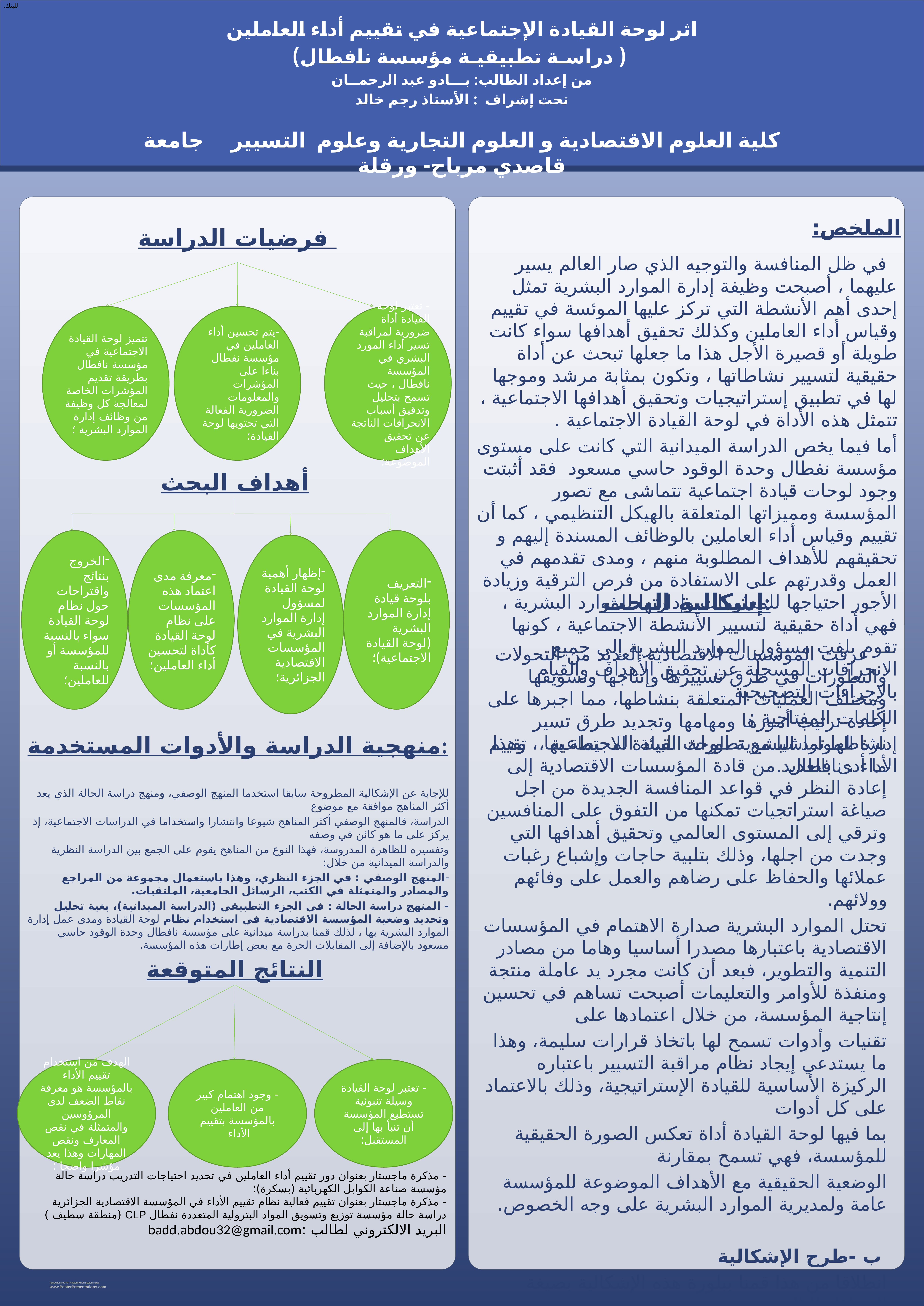

للبنك.

اثر لوحة القيادة الإجتماعية في تقييم أداء العاملين
 ( دراسـة تطبيقيـة مؤسسة نافطال)

من إعداد الطالب: بـــادو عبد الرحمــان
تحت إشراف  : الأستاذ رجم خالد

كلية العلوم الاقتصادية و العلوم التجارية وعلوم  التسيير     جامعة قاصدي مرباح- ورقلة

فرضيات الدراسة
الملخص:
  في ظل المنافسة والتوجيه الذي صار العالم يسير عليهما ، أصبحت وظيفة إدارة الموارد البشرية تمثل إحدى أهم الأنشطة التي تركز عليها الموئسة في تقييم وقياس أداء العاملين وكذلك تحقيق أهدافها سواء كانت طويلة أو قصيرة الأجل هذا ما جعلها تبحث عن أداة حقيقية لتسيير نشاطاتها ، وتكون بمثابة مرشد وموجها لها في تطبيق إستراتيجيات وتحقيق أهدافها الاجتماعية ، تتمثل هذه الأداة في لوحة القيادة الاجتماعية .
أما فيما يخص الدراسة الميدانية التي كانت على مستوى مؤسسة نفطال وحدة الوقود حاسي مسعود  فقد أثبتت وجود لوحات قيادة اجتماعية تتماشى مع تصور المؤسسة ومميزاتها المتعلقة بالهيكل التنظيمي ، كما أن تقييم وقياس أداء العاملين بالوظائف المسندة إليهم و تحقيقهم للأهداف المطلوبة منهم ، ومدى تقدمهم في العمل وقدرتهم على الاستفادة من فرص الترقية وزيادة الأجور احتياجها للمعلومات وإدارتها للموارد البشرية ، فهي أداة حقيقية لتسيير الأنشطة الاجتماعية ، كونها تقوم بلفت مسؤول الموارد البشرية إلى جميع الانحرافات المسجلة عن تحقيق الأهداف والقيام بالإجراءات التصحيحية
الكلمات المفتاحية :
إدارة الموارد البشرية ،لوحة القيادة الاجتماعية ،  تقييم الأداء ، نافطال .
-يتم تحسين أداء العاملين في مؤسسة نفطال بناءا على المؤشرات والمعلومات الضرورية الفعالة التي تحتويها لوحة القيادة؛
- تعتبر لوحة القيادة أداة ضرورية لمراقبة تسير أداء المورد البشري في المؤسسة نافطال ، حيث تسمح بتحليل وتدقيق أسباب الانحرافات الناتجة عن تحقيق الأهداف الموضوعة؛
تتميز لوحة القيادة الاجتماعية في مؤسسة نافطال بطريقة تقديم المؤشرات الخاصة لمعالجة كل وظيفة من وظائف إدارة الموارد البشرية ؛

أهداف البحث
الخروج بنتائج واقتراحات حول نظام لوحة القيادة سواء بالنسبة للمؤسسة أو بالنسبة للعاملين؛
معرفة مدى اعتماد هذه المؤسسات على نظام لوحة القيادة كأداة لتحسين أداء العاملين؛
التعريف بلوحة قيادة إدارة الموارد البشرية (لوحة القيادة الاجتماعية)؛
إظهار أهمية لوحة القيادة لمسؤول إدارة الموارد البشرية في المؤسسات الاقتصادية الجزائرية؛
إشكالية البحث:

   عرفت المؤسسات الاقتصادية العديد من التحولات والتطورات في طرق تسييرها وإنتاجها وتسويقها ومختلف العمليات المتعلقة بنشاطها، مما اجبرها على إعادة ترتيب أمورها ومهامها وتجديد طرق تسير نشاطها تماشيا مع تطورات البيئة المحيطة بها ، وهذا ما أدى بالعديد من قادة المؤسسات الاقتصادية إلى إعادة النظر في قواعد المنافسة الجديدة من اجل صياغة استراتجيات تمكنها من التفوق على المنافسين وترقي إلى المستوى العالمي وتحقيق أهدافها التي وجدت من اجلها، وذلك بتلبية حاجات وإشباع رغبات عملائها والحفاظ على رضاهم والعمل على وفائهم وولائهم.
تحتل الموارد البشرية صدارة الاهتمام في المؤسسات الاقتصادية باعتبارها مصدرا أساسيا وهاما من مصادر التنمية والتطوير، فبعد أن كانت مجرد يد عاملة منتجة ومنفذة للأوامر والتعليمات أصبحت تساهم في تحسين إنتاجية المؤسسة، من خلال اعتمادها على
تقنيات وأدوات تسمح لها باتخاذ قرارات سليمة، وهذا ما يستدعي إيجاد نظام مراقبة التسيير باعتباره الركيزة الأساسية للقيادة الإستراتيجية، وذلك بالاعتماد على كل أدوات
بما فيها لوحة القيادة أداة تعكس الصورة الحقيقية للمؤسسة، فهي تسمح بمقارنة
الوضعية الحقيقية مع الأهداف الموضوعة للمؤسسة عامة ولمديرية الموارد البشرية على وجه الخصوص.

 ب -طرح الإشكالية
انطلاقا من هذا قمنا ببلورة هذه الإشكالية بصيغة التساؤل التالي :
ما مدى فعالية لوحة القيادة الاجتماعية في تقييم أداء العاملين في المؤسسة الاقتصادية ؟

منهجية الدراسة والأدوات المستخدمة:

للإجابة عن الإشكالية المطروحة سابقا استخدما المنهج الوصفي، ومنهج دراسة الحالة الذي يعد أكثر المناهج موافقة مع موضوع
الدراسة، فالمنهج الوصفي أكثر المناهج شيوعا وانتشارا واستخداما في الدراسات الاجتماعية، إذ يركز على ما هو كائن في وصفه
وتفسيره للظاهرة المدروسة، فهذا النوع من المناهج يقوم على الجمع بين الدراسة النظرية والدراسة الميدانية من خلال:
المنهج الوصفي : في الجزء النظري، وهذا باستعمال مجموعة من المراجع والمصادر والمتمثلة في الكتب، الرسائل الجامعية، الملتقيات.
- المنهج دراسة الحالة : في الجزء التطبيقي (الدراسة الميدانية)، بغية تحليل وتحديد وضعية المؤسسة الاقتصادية في استخدام نظام لوحة القيادة ومدى عمل إدارة الموارد البشرية بها ، لذلك قمنا بدراسة ميدانية على مؤسسة نافطال وحدة الوقود حاسي مسعود بالإضافة إلى المقابلات الحرة مع بعض إطارات هذه المؤسسة.

النتائج المتوقعة
الهدف من استخدام تقييم الأداء بالمؤسسة هو معرفة نقاط الضعف لدى المرؤوسين والمتمثلة في نقص المعارف ونقص المهارات وهذا يعد مؤشرا واضحا ؛
- وجود اهتمام كبير من العاملين بالمؤسسة بتقييم الأداء
- تعتبر لوحة القيادة وسيلة تنبوئية تستطيع المؤسسة أن تنبأ بها إلى المستقبل؛
- مذكرة ماجستار بعنوان دور تقييم أداء العاملين في تحديد احتياجات التدريب دراسة حالة مؤسسة صناعة الكوابل الكهربائية (بسكرة)؛
- مذكرة ماجستار بعنوان تقييم فعالية نظام تقييم الأداء في المؤسسة الاقتصادية الجزائرية  دراسة حالة مؤسسة توزيع وتسويق المواد البترولية المتعددة نفطال CLP (منطقة سطيف )
البريد الالكتروني لطالب :badd.abdou32@gmail.com